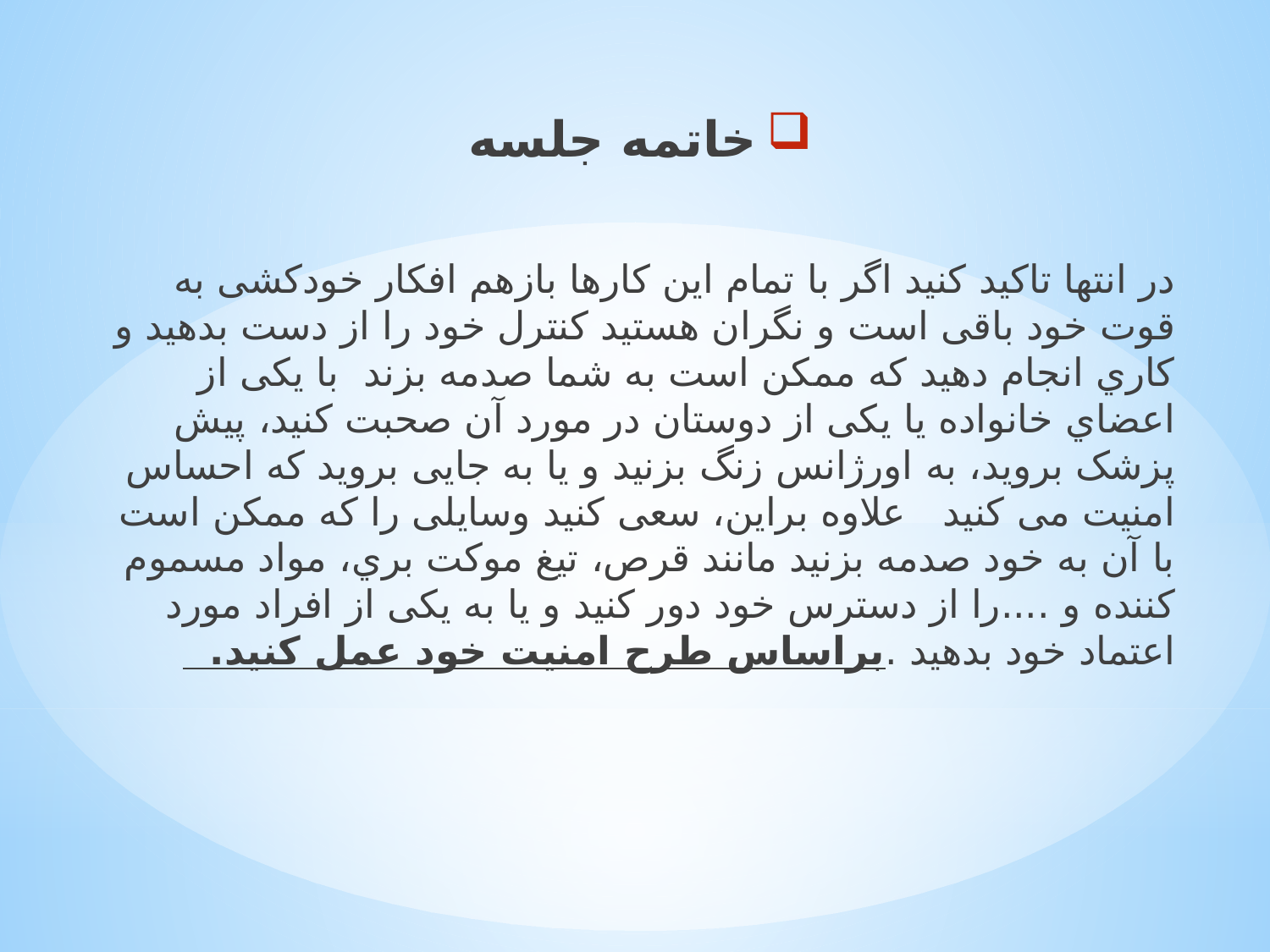

ﺧﺎﺗﻤﻪ ﺟﻠﺴﻪ

در اﻧﺘﻬﺎ ﺗﺎﮐﯿﺪ ﮐﻨﯿﺪ اﮔﺮ ﺑﺎ ﺗﻤﺎم اﯾﻦ ﮐﺎرﻫﺎ ﺑﺎزﻫﻢ اﻓﮑﺎر ﺧﻮدﮐﺸﯽ ﺑﻪ ﻗﻮت ﺧﻮد ﺑﺎﻗﯽ اﺳﺖ و ﻧﮕﺮان ﻫﺴﺘﯿﺪ ﮐﻨﺘﺮل ﺧﻮد را از دﺳﺖ ﺑﺪﻫﯿﺪ و ﮐﺎري اﻧﺠﺎم دﻫﯿﺪ ﮐﻪ ﻣﻤﮑﻦ اﺳﺖ ﺑﻪ ﺷﻤﺎ ﺻﺪﻣﻪ ﺑﺰﻧﺪ  ﺑﺎ ﯾﮑﯽ از اﻋﻀﺎي ﺧﺎﻧﻮاده ﯾﺎ ﯾﮑﯽ از دوﺳﺘﺎن در ﻣﻮرد آن ﺻﺤﺒﺖ ﮐﻨﯿﺪ، ﭘﯿﺶ ﭘﺰﺷﮏ ﺑﺮوﯾﺪ، ﺑﻪ اورژاﻧﺲ زﻧﮓ ﺑﺰﻧﯿﺪ و ﯾﺎ ﺑﻪ ﺟﺎﯾﯽ ﺑﺮوﯾﺪ ﮐﻪ اﺣﺴﺎس اﻣﻨﯿﺖ ﻣﯽ ﮐﻨﯿﺪ   ﻋﻼوه ﺑﺮاﯾﻦ، ﺳﻌﯽ ﮐﻨﯿﺪ وﺳﺎﯾﻠﯽ را ﮐﻪ ﻣﻤﮑﻦ اﺳﺖ ﺑﺎ آن ﺑﻪ ﺧﻮد ﺻﺪﻣﻪ ﺑﺰﻧﯿﺪ ﻣﺎﻧﻨﺪ ﻗﺮص، ﺗﯿﻎ ﻣﻮﮐﺖ ﺑﺮي، ﻣﻮاد ﻣﺴﻤﻮم ﮐﻨﻨﺪه و ....را از دﺳﺘﺮس ﺧﻮد دور ﮐﻨﯿﺪ و ﯾﺎ ﺑﻪ ﯾﮑﯽ از اﻓﺮاد ﻣﻮرد اﻋﺘﻤﺎد ﺧﻮد ﺑﺪﻫﯿﺪ .ﺑﺮاﺳﺎس ﻃﺮح اﻣﻨﯿﺖ ﺧﻮد ﻋﻤﻞ ﮐﻨﯿﺪ.